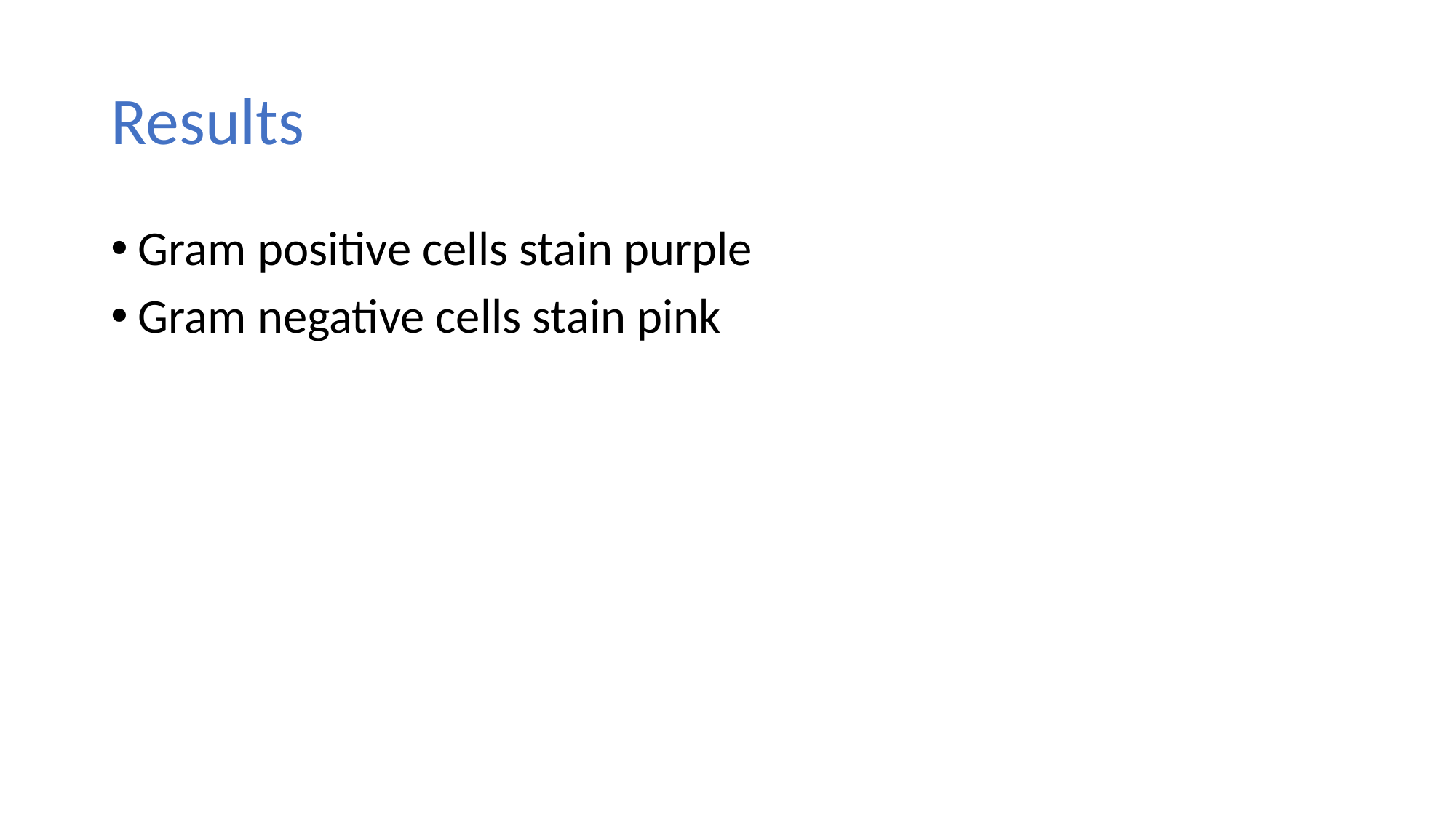

# Results
Gram positive cells stain purple
Gram negative cells stain pink